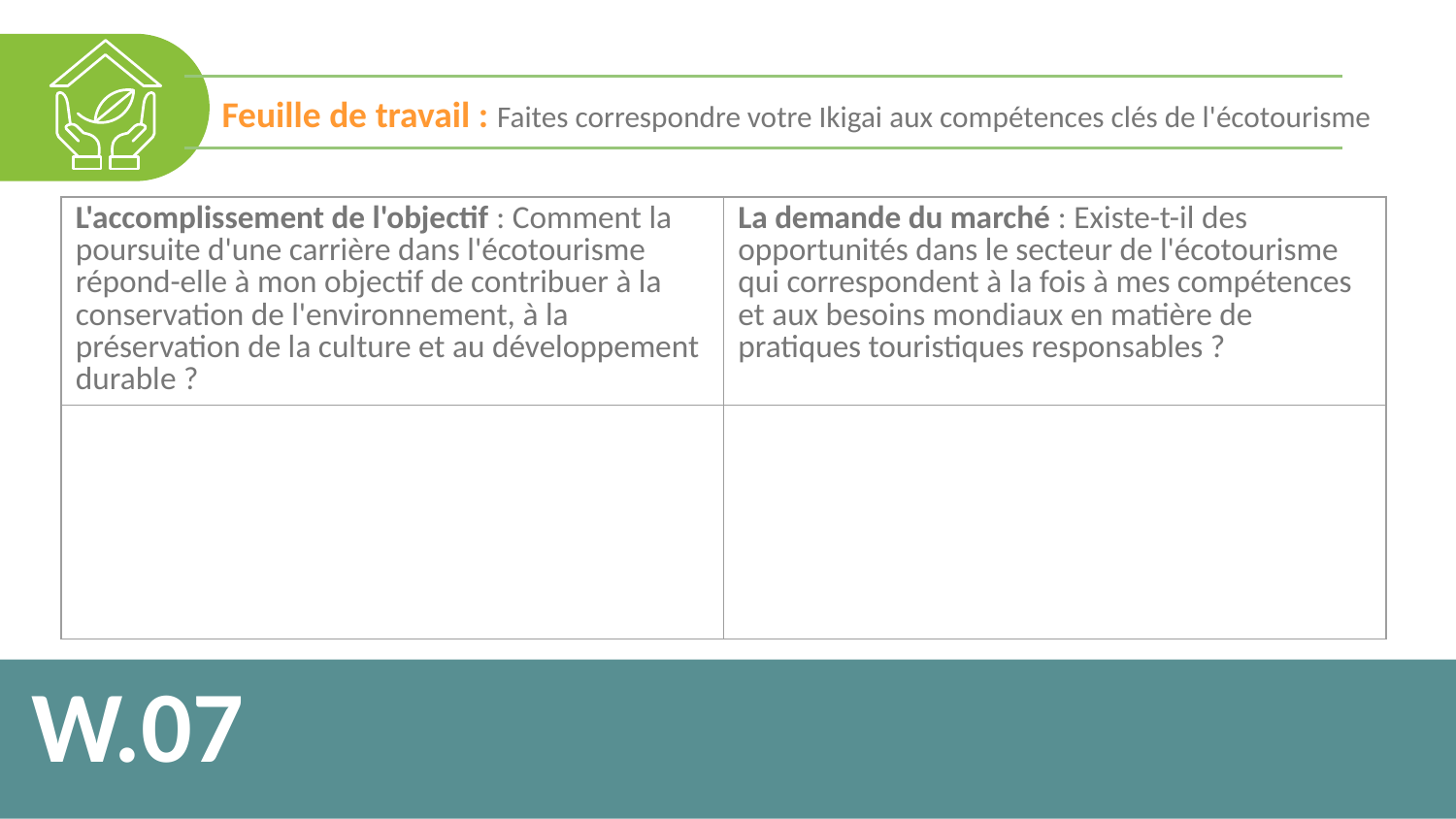

Feuille de travail : Faites correspondre votre Ikigai aux compétences clés de l'écotourisme

| L'accomplissement de l'objectif : Comment la poursuite d'une carrière dans l'écotourisme répond-elle à mon objectif de contribuer à la conservation de l'environnement, à la préservation de la culture et au développement durable ? | La demande du marché : Existe-t-il des opportunités dans le secteur de l'écotourisme qui correspondent à la fois à mes compétences et aux besoins mondiaux en matière de pratiques touristiques responsables ? |
| --- | --- |
|  |  |

W.07